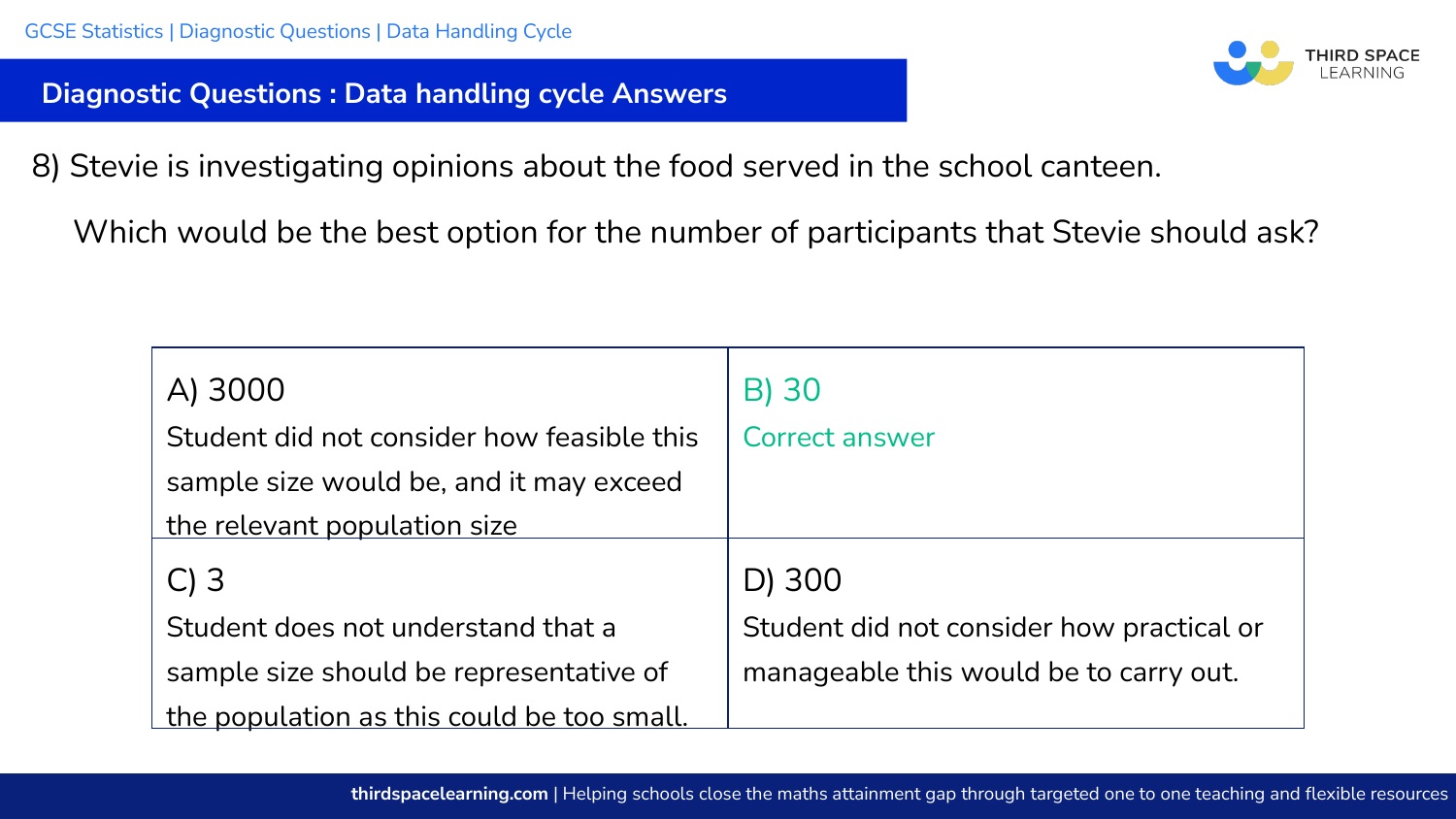

Diagnostic Questions : Data handling cycle Answers
| 8) Stevie is investigating opinions about the food served in the school canteen. Which would be the best option for the number of participants that Stevie should ask? |
| --- |
| A) 3000 Student did not consider how feasible this sample size would be, and it may exceed the relevant population size | B) 30 Correct answer |
| --- | --- |
| C) 3 Student does not understand that a sample size should be representative of the population as this could be too small. | D) 300 Student did not consider how practical or manageable this would be to carry out. |